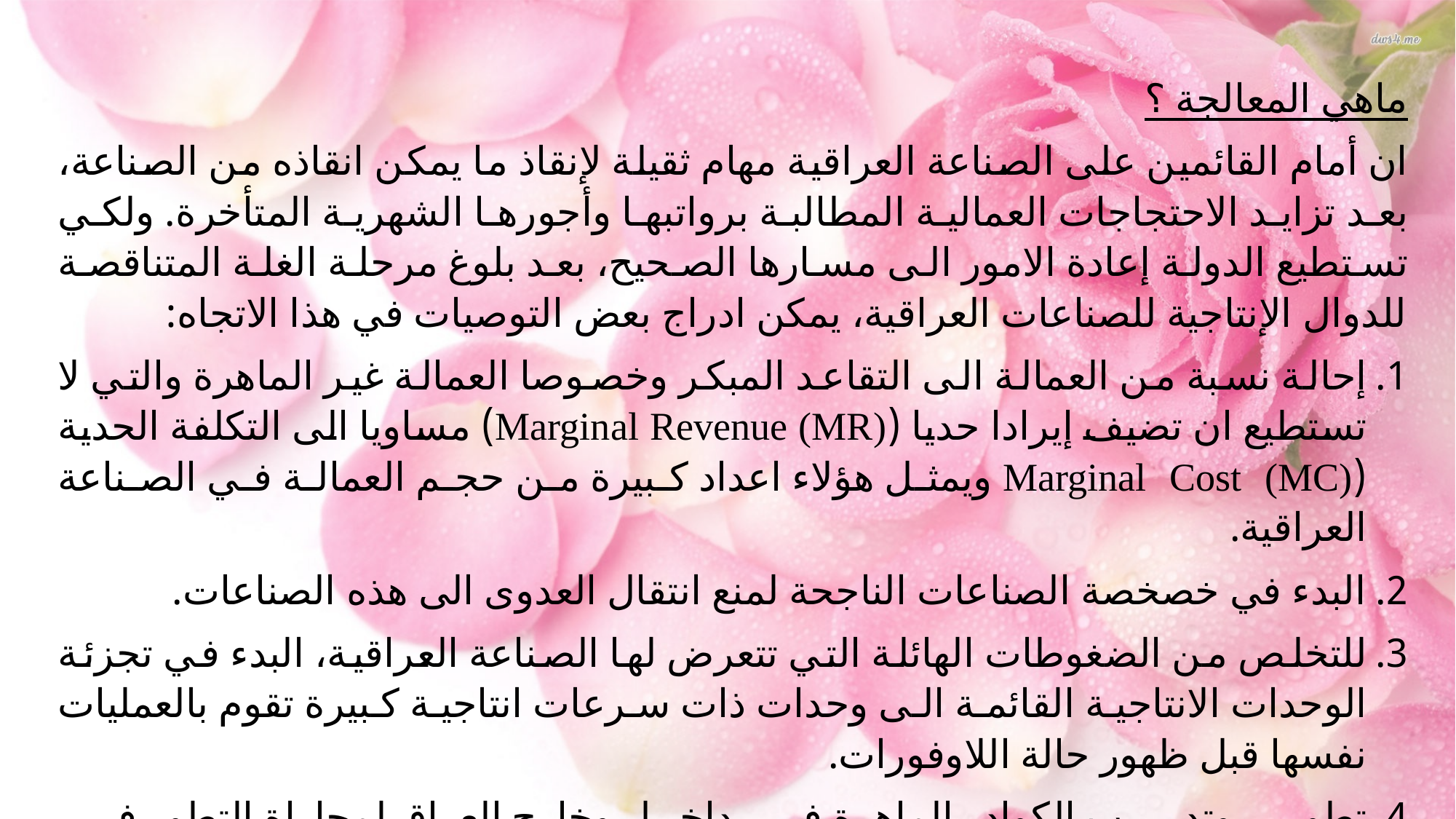

ماهي المعالجة ؟
ان أمام القائمين على الصناعة العراقية مهام ثقيلة لإنقاذ ما يمكن انقاذه من الصناعة، بعد تزايد الاحتجاجات العمالية المطالبة برواتبها وأجورها الشهرية المتأخرة. ولكي تستطيع الدولة إعادة الامور الى مسارها الصحيح، بعد بلوغ مرحلة الغلة المتناقصة للدوال الإنتاجية للصناعات العراقية، يمكن ادراج بعض التوصيات في هذا الاتجاه:
إحالة نسبة من العمالة الى التقاعد المبكر وخصوصا العمالة غير الماهرة والتي لا تستطيع ان تضيف إيرادا حديا (Marginal Revenue (MR)) مساويا الى التكلفة الحدية (Marginal Cost (MC) ويمثل هؤلاء اعداد كبيرة من حجم العمالة في الصناعة العراقية.
البدء في خصخصة الصناعات الناجحة لمنع انتقال العدوى الى هذه الصناعات.
للتخلص من الضغوطات الهائلة التي تتعرض لها الصناعة العراقية، البدء في تجزئة الوحدات الانتاجية القائمة الى وحدات ذات سرعات انتاجية كبيرة تقوم بالعمليات نفسها قبل ظهور حالة اللاوفورات.
تطوير وتدريب الكوادر الماهرة في داخل وخارج العراق لمجاراة التطور في التكنولوجيا الحديثة في العالم.